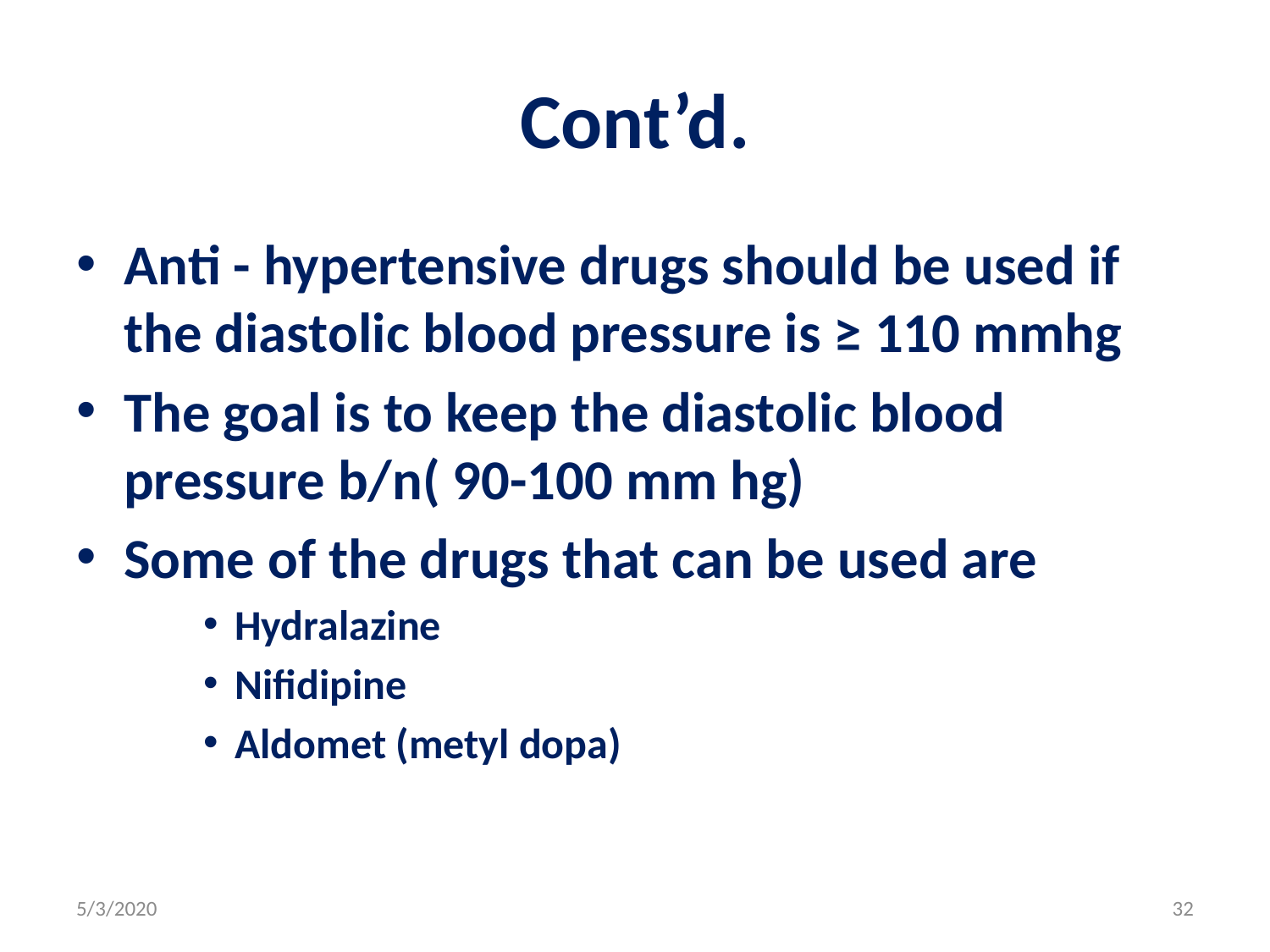

# Cont’d.
Anti - hypertensive drugs should be used if the diastolic blood pressure is ≥ 110 mmhg
The goal is to keep the diastolic blood pressure b/n( 90-100 mm hg)
Some of the drugs that can be used are
Hydralazine
Nifidipine
Aldomet (metyl dopa)
5/3/2020
32